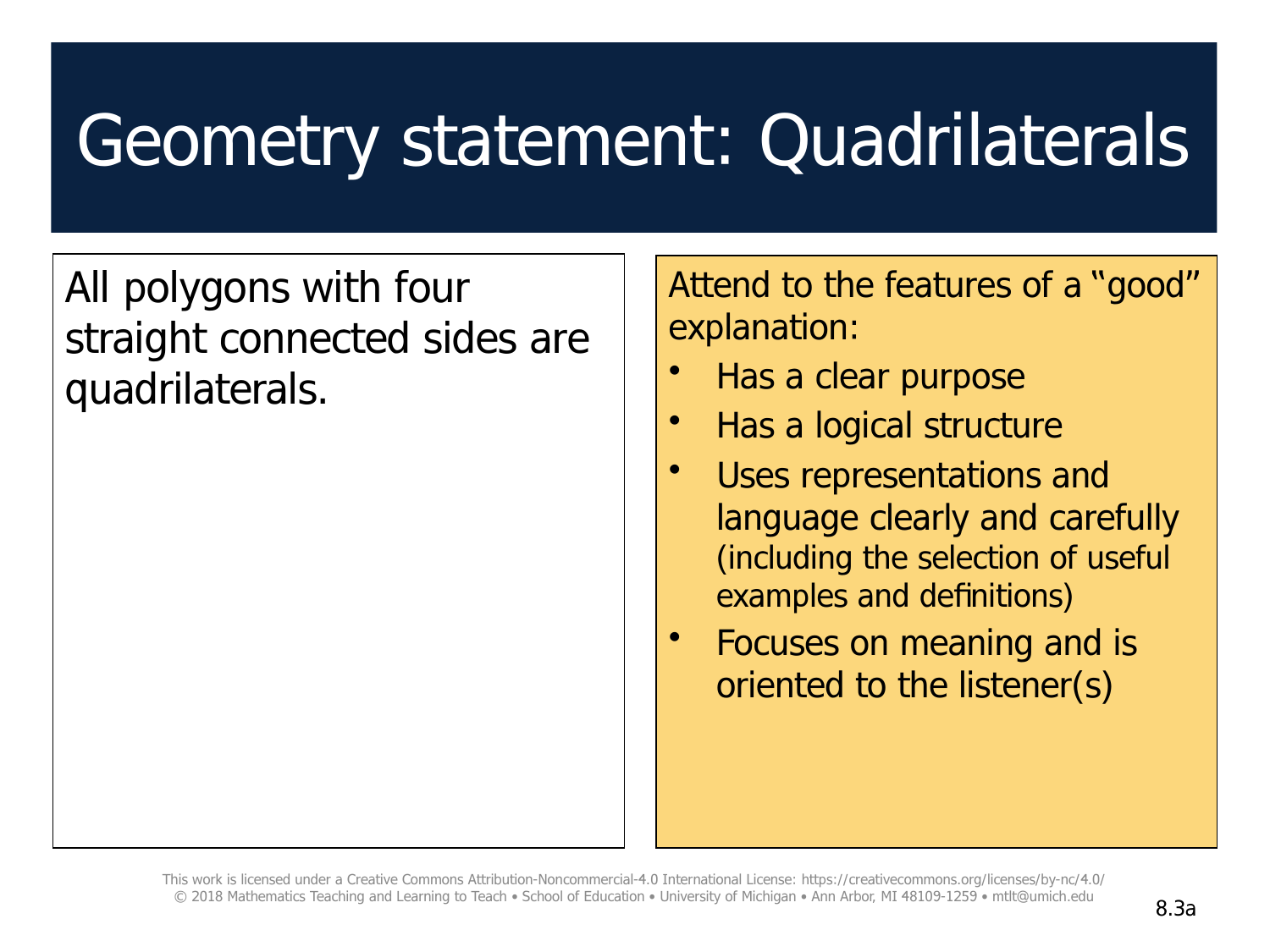

# Geometry statement: Quadrilaterals
All polygons with four straight connected sides are quadrilaterals.

Attend to the features of a “good” explanation:
Has a clear purpose
Has a logical structure
Uses representations and language clearly and carefully (including the selection of useful examples and definitions)
Focuses on meaning and is oriented to the listener(s)
This work is licensed under a Creative Commons Attribution-Noncommercial-4.0 International License: https://creativecommons.org/licenses/by-nc/4.0/
© 2018 Mathematics Teaching and Learning to Teach • School of Education • University of Michigan • Ann Arbor, MI 48109-1259 • mtlt@umich.edu
8.3a